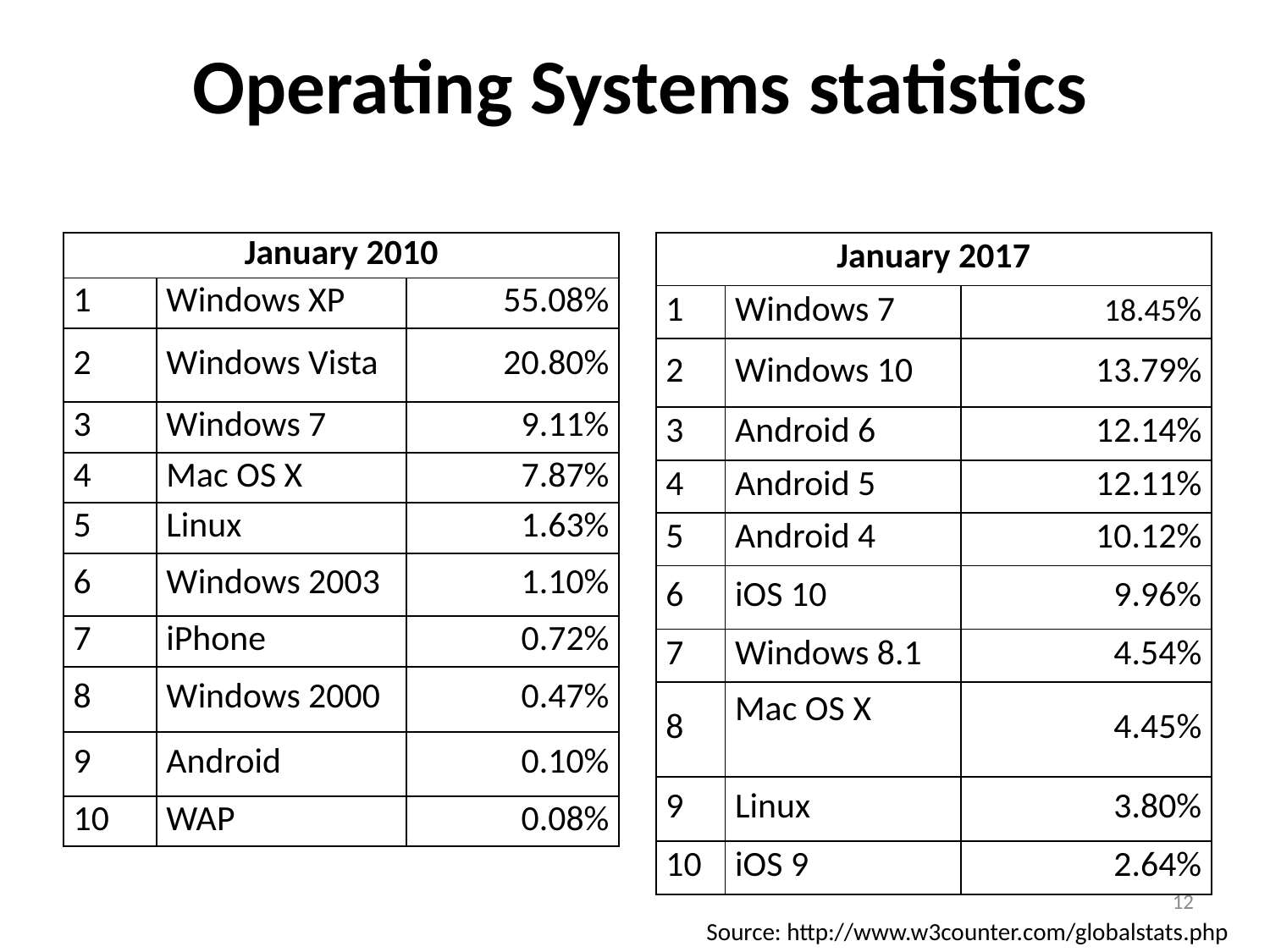

# Operating Systems statistics
| January 2010 |  |  |
| --- | --- | --- |
| 1 | Windows XP | 55.08% |
| 2 | Windows Vista | 20.80% |
| 3 | Windows 7 | 9.11% |
| 4 | Mac OS X | 7.87% |
| 5 | Linux | 1.63% |
| 6 | Windows 2003 | 1.10% |
| 7 | iPhone | 0.72% |
| 8 | Windows 2000 | 0.47% |
| 9 | Android | 0.10% |
| 10 | WAP | 0.08% |
| January 2017 |  |  |
| --- | --- | --- |
| 1 | Windows 7 | 18.45% |
| 2 | Windows 10 | 13.79% |
| 3 | Android 6 | 12.14% |
| 4 | Android 5 | 12.11% |
| 5 | Android 4 | 10.12% |
| 6 | iOS 10 | 9.96% |
| 7 | Windows 8.1 | 4.54% |
| 8 | Mac OS X | 4.45% |
| 9 | Linux | 3.80% |
| 10 | iOS 9 | 2.64% |
12
Source: http://www.w3counter.com/globalstats.php